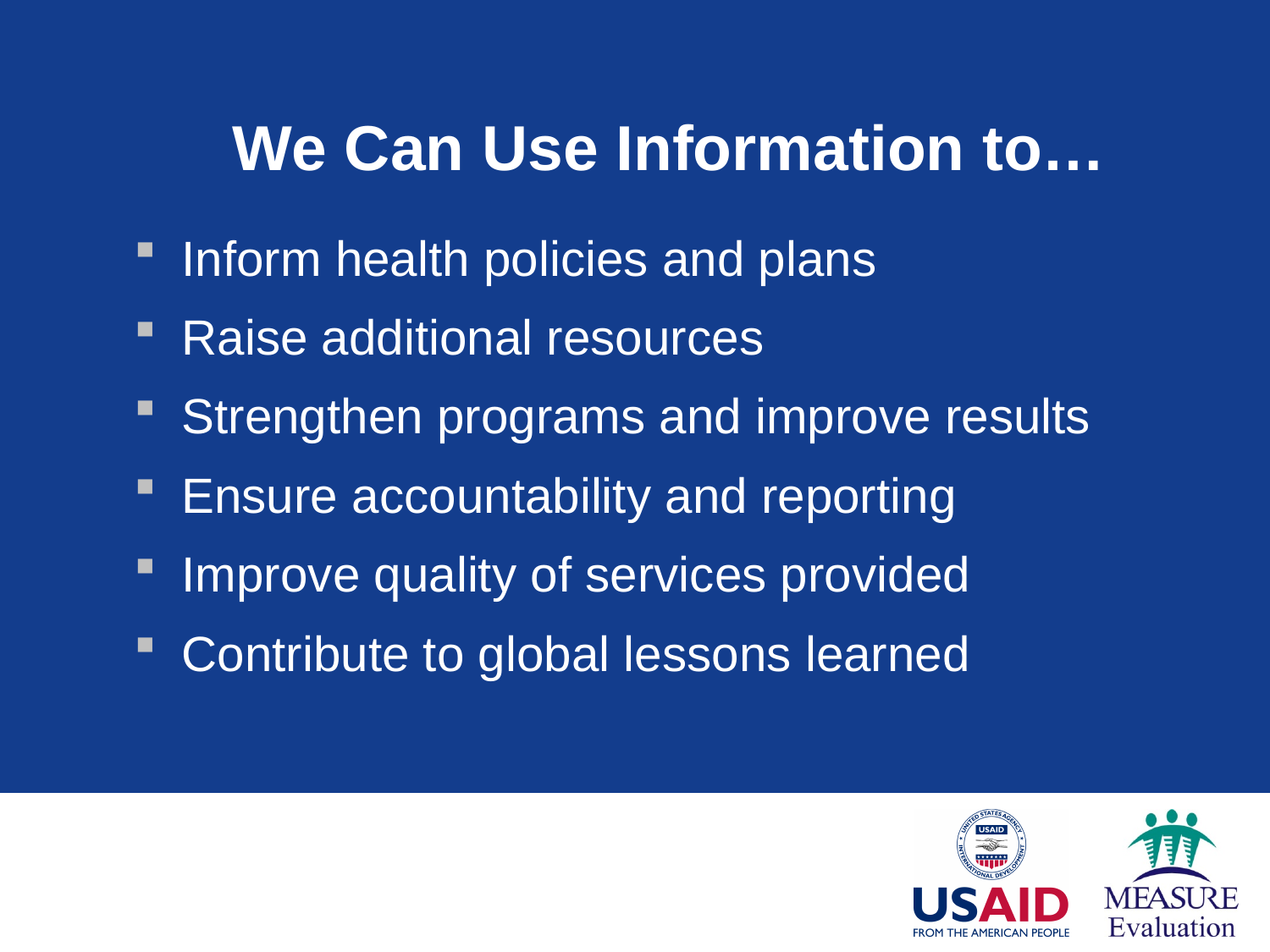

# We Can Use Information to…
Inform health policies and plans
Raise additional resources
Strengthen programs and improve results
Ensure accountability and reporting
Improve quality of services provided
Contribute to global lessons learned